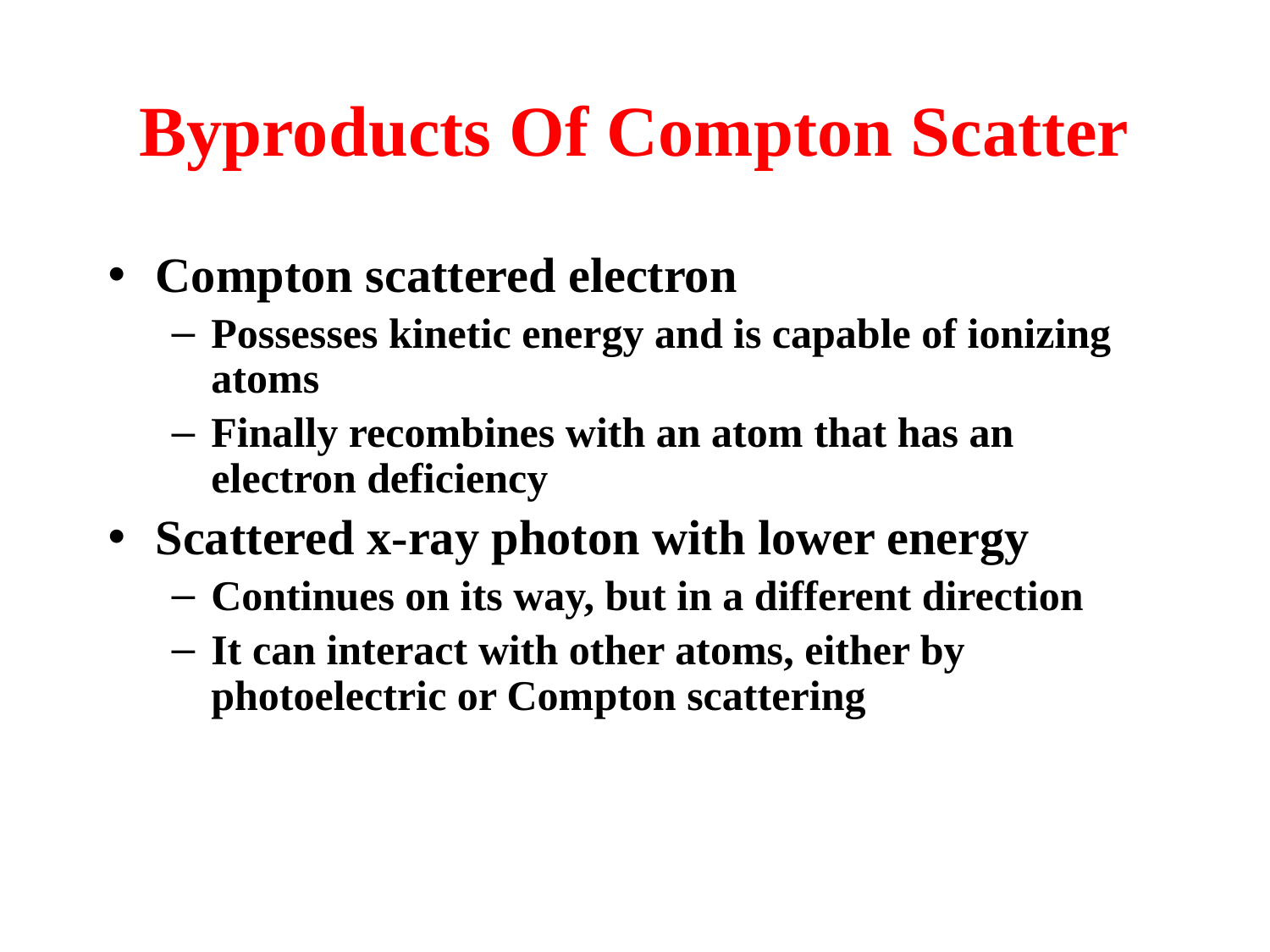

# Byproducts Of Compton Scatter
Compton scattered electron
Possesses kinetic energy and is capable of ionizing atoms
Finally recombines with an atom that has an electron deficiency
Scattered x-ray photon with lower energy
Continues on its way, but in a different direction
It can interact with other atoms, either by photoelectric or Compton scattering